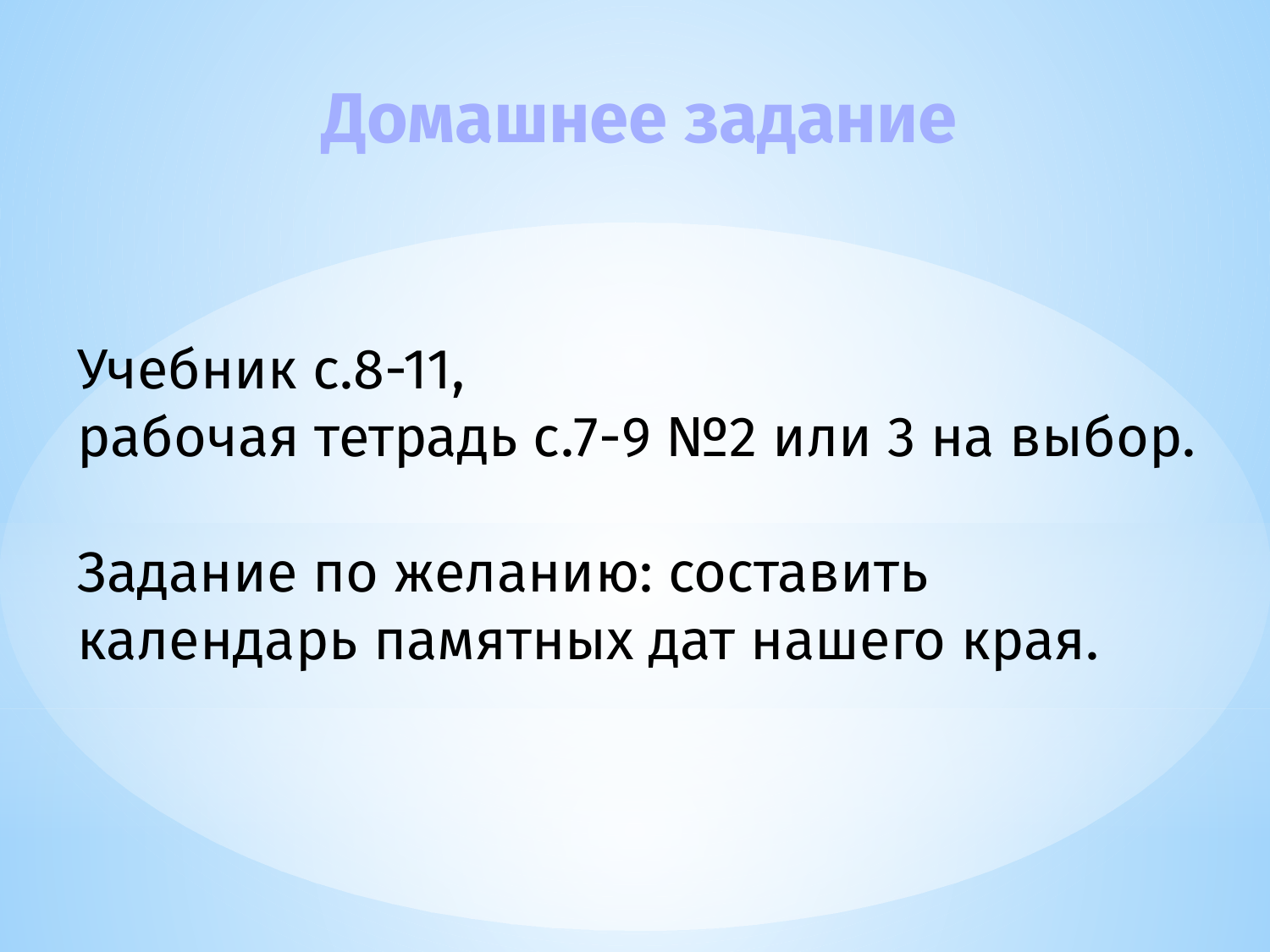

Домашнее задание
Учебник с.8-11,
рабочая тетрадь с.7-9 №2 или 3 на выбор.

Задание по желанию: составить календарь памятных дат нашего края.